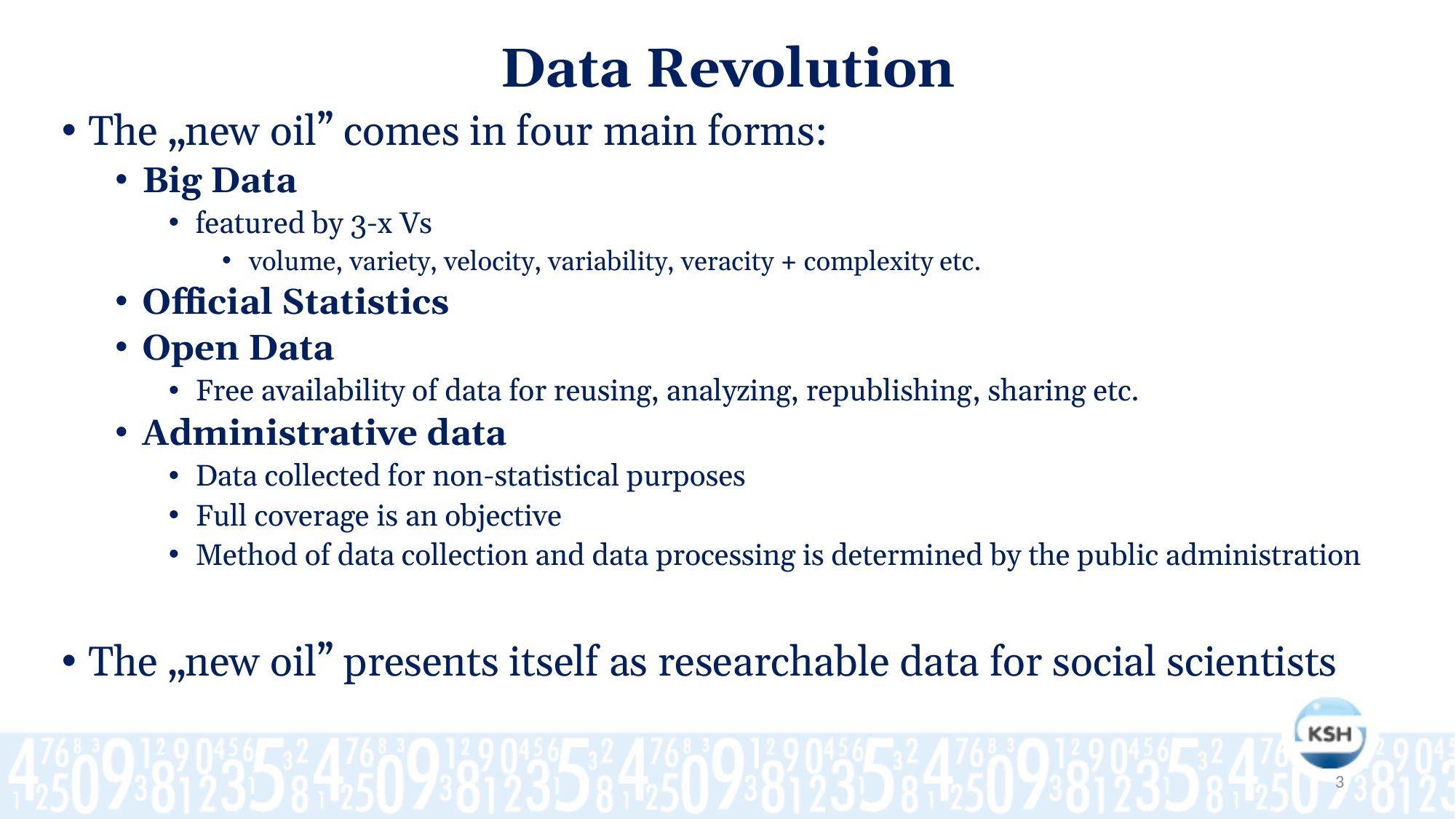

# Data Revolution
The „new oil” comes in four main forms:
Big Data
featured by 3-x Vs
volume, variety, velocity, variability, veracity + complexity etc.
Official Statistics
Open Data
Free availability of data for reusing, analyzing, republishing, sharing etc.
Administrative data
Data collected for non-statistical purposes
Full coverage is an objective
Method of data collection and data processing is determined by the public administration

The „new oil” presents itself as researchable data for social scientists
3